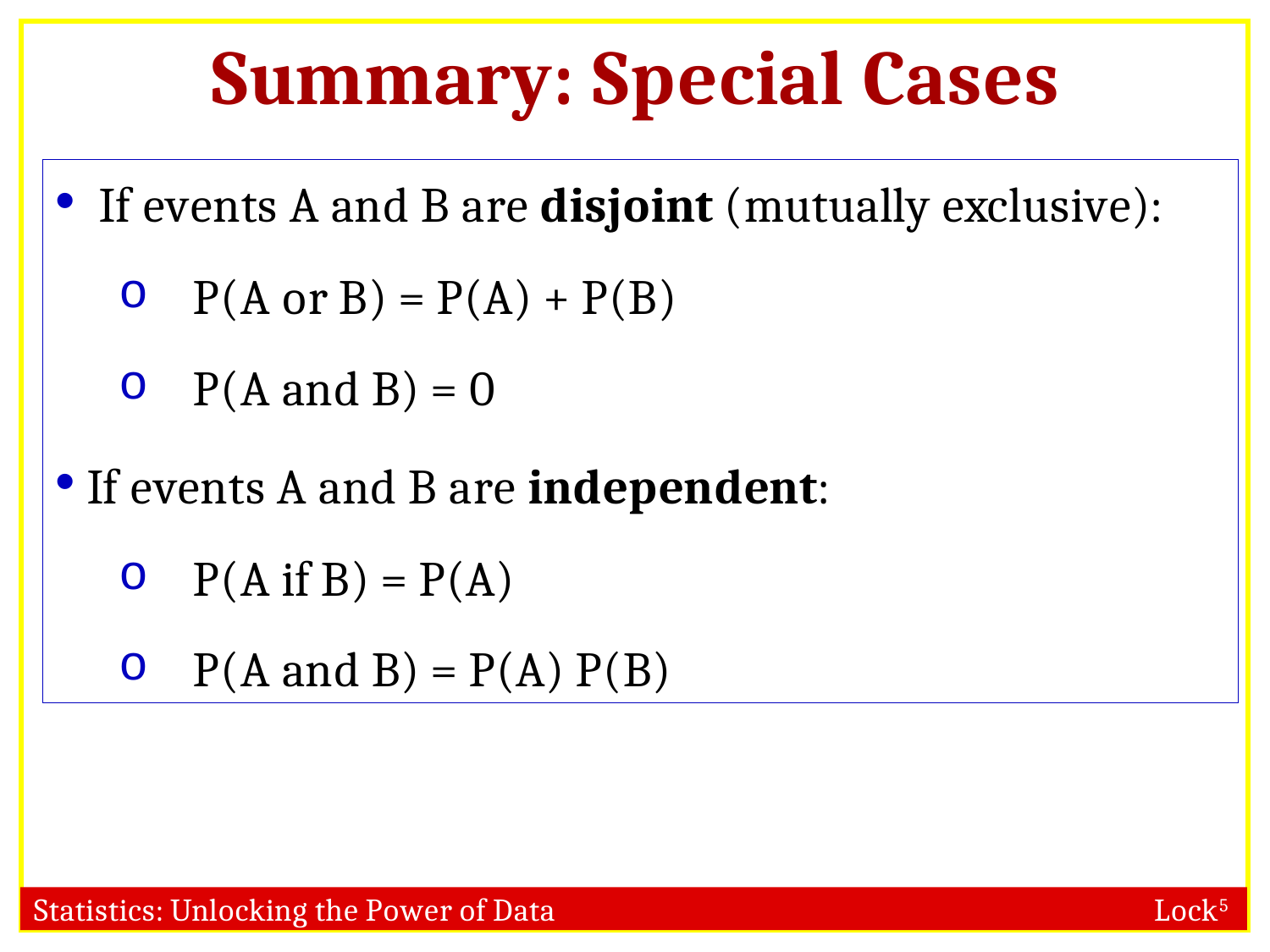

Summary: Special Cases
  If events A and B are disjoint (mutually exclusive):
 P(A or B) = P(A) + P(B)
 P(A and B) = 0
 If events A and B are independent:
 P(A if B) = P(A)
 P(A and B) = P(A) P(B)